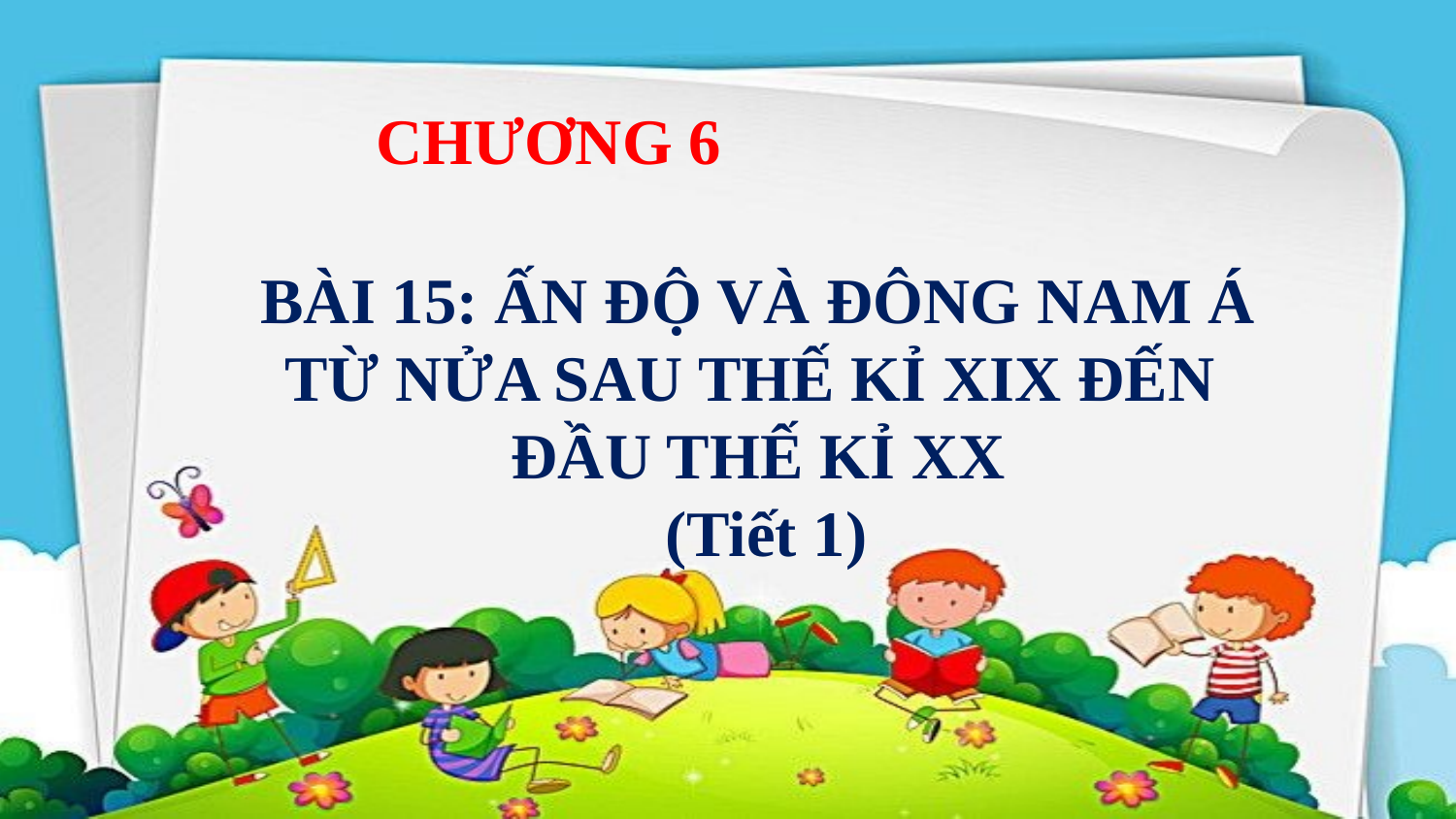

CHƯƠNG 6
BÀI 15: ẤN ĐỘ VÀ ĐÔNG NAM Á TỪ NỬA SAU THẾ KỈ XIX ĐẾN
ĐẦU THẾ KỈ XX
 (Tiết 1)